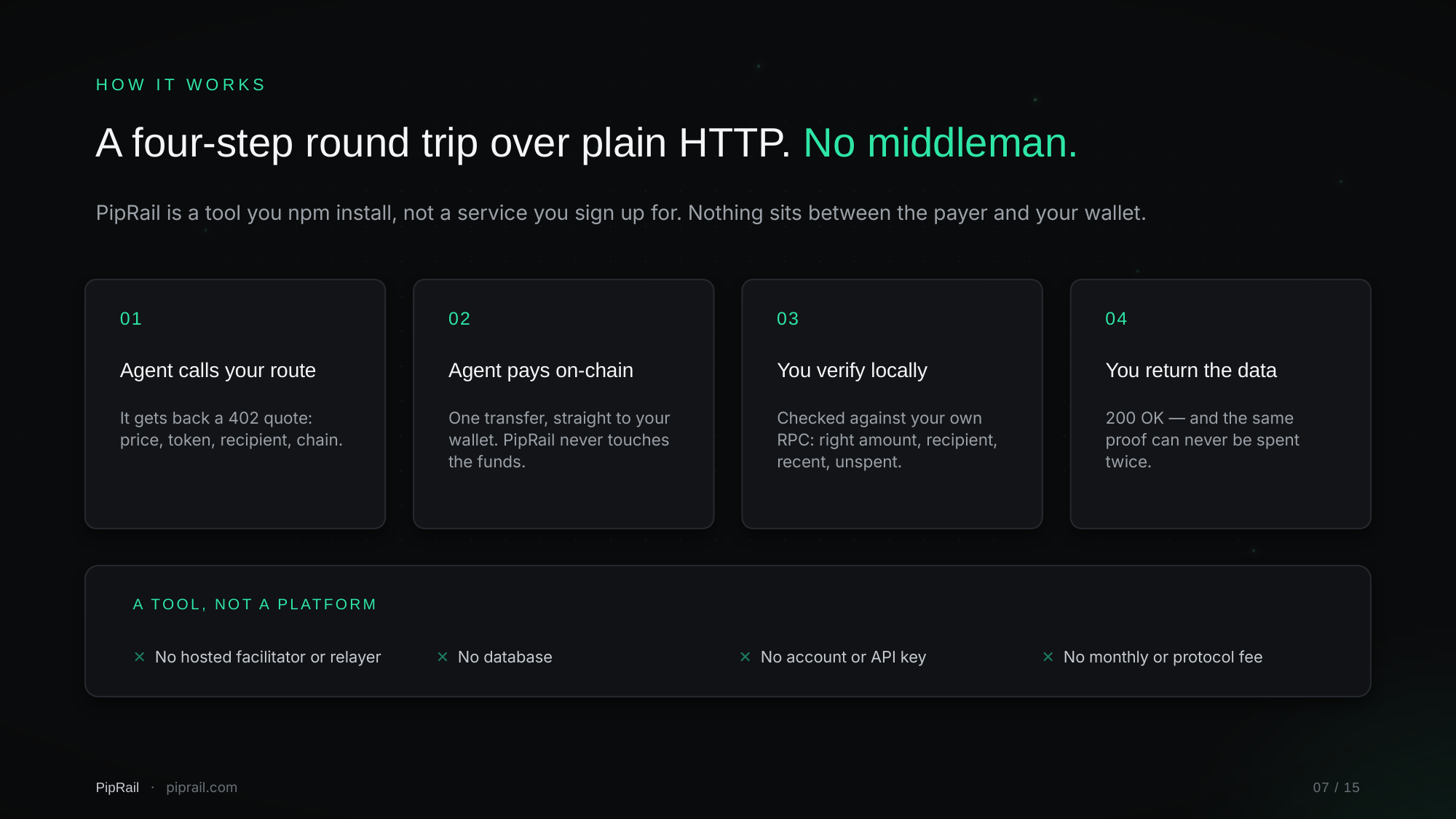

HOW IT WORKS
A four-step round trip over plain HTTP. No middleman.
PipRail is a tool you npm install, not a service you sign up for. Nothing sits between the payer and your wallet.

01
02
03
04
Agent calls your route
Agent pays on-chain
You verify locally
You return the data
It gets back a 402 quote: price, token, recipient, chain.
One transfer, straight to your wallet. PipRail never touches the funds.
Checked against your own RPC: right amount, recipient, recent, unspent.
200 OK — and the same proof can never be spent twice.

A TOOL, NOT A PLATFORM
✕  No hosted facilitator or relayer
✕  No database
✕  No account or API key
✕  No monthly or protocol fee
PipRail   ·   piprail.com
07 / 15